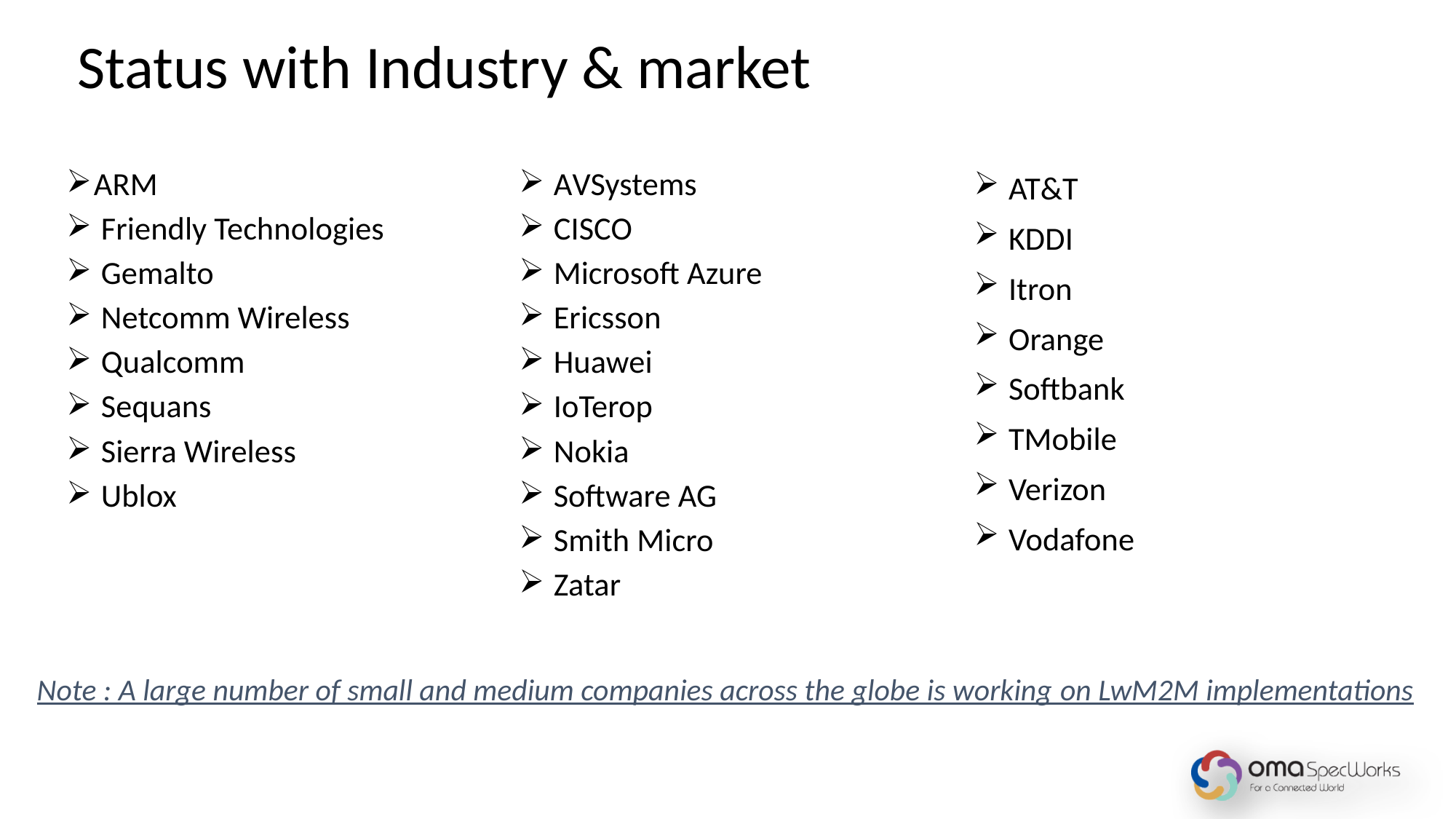

# Status with Industry & market
ARM
 Friendly Technologies
 Gemalto
 Netcomm Wireless
 Qualcomm
 Sequans
 Sierra Wireless
 Ublox

 AVSystems
 CISCO
 Microsoft Azure
 Ericsson
 Huawei
 IoTerop
 Nokia
 Software AG
 Smith Micro
 Zatar
 AT&T
 KDDI
 Itron
 Orange
 Softbank
 TMobile
 Verizon
 Vodafone

Note : A large number of small and medium companies across the globe is working on LwM2M implementations